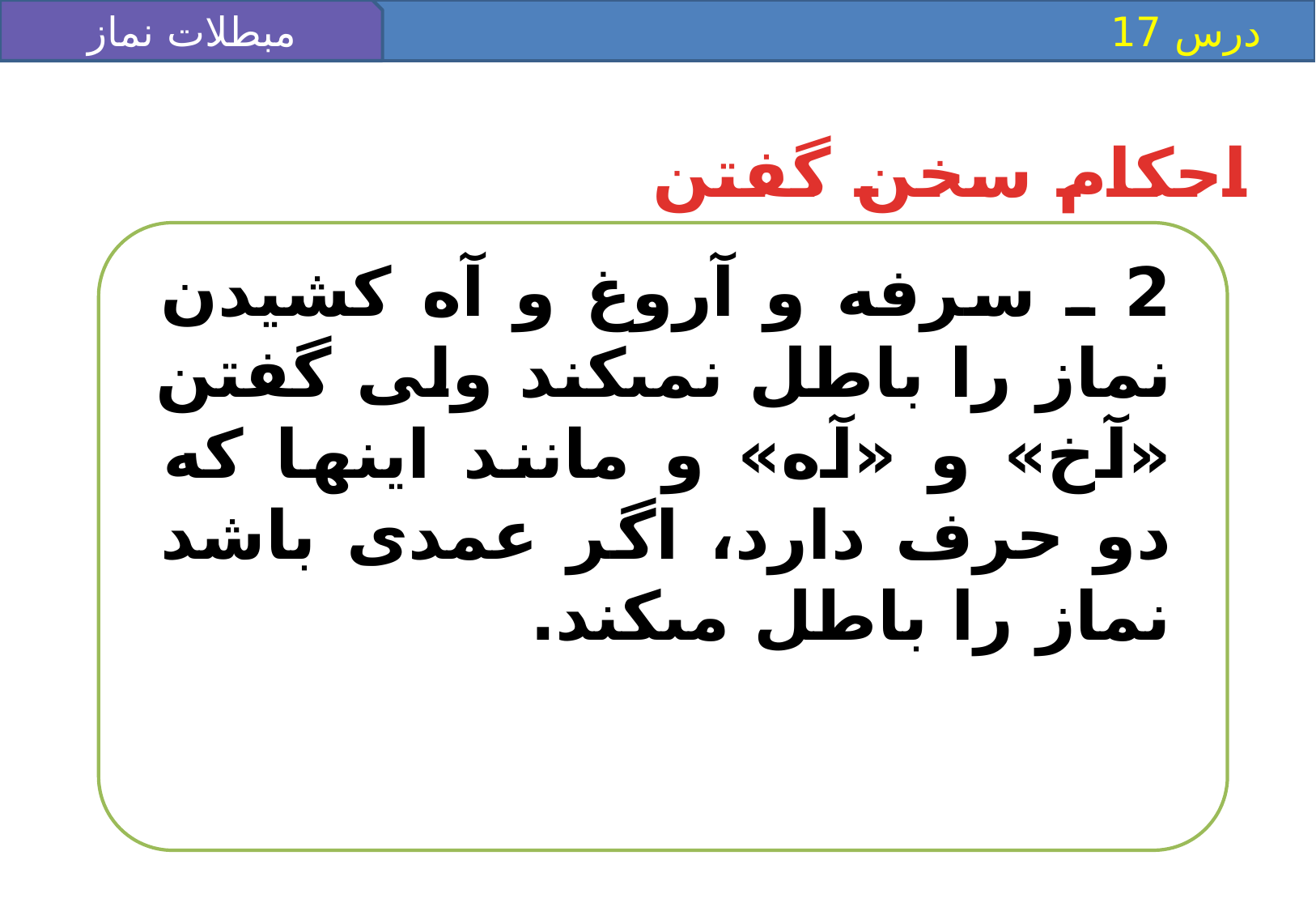

مبطلات نماز
 درس 17
احکام سخن گفتن

2 ـ سرفه و آروغ و آه كشيدن نماز را باطل نمى‏كند ولى گفتن «آخ» و «آه» و مانند اين‏ها كه دو حرف دارد، اگر عمدى باشد نماز را باطل مى‏كند.